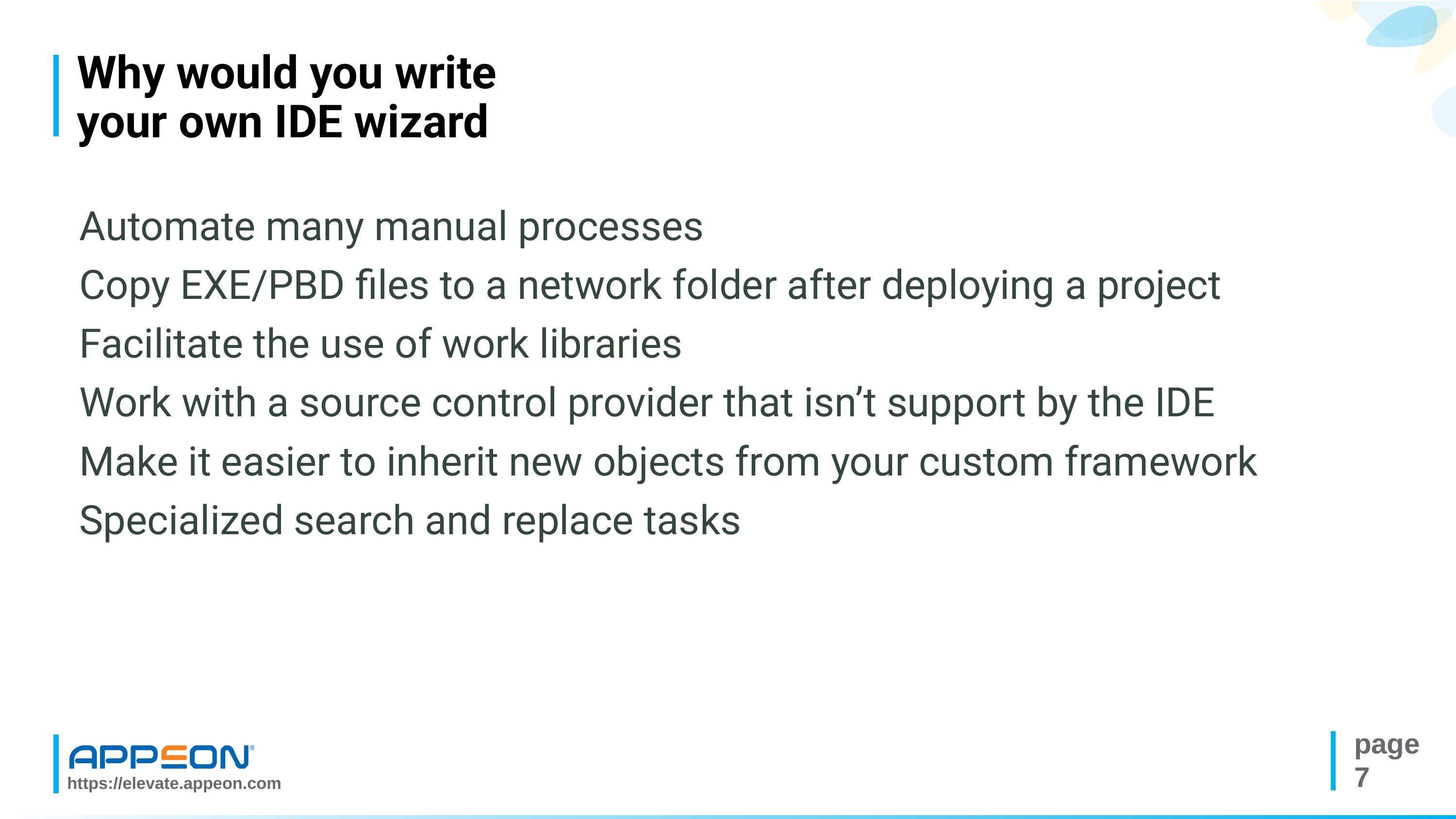

# Why would you write your own IDE wizard
Automate many manual processes
Copy EXE/PBD files to a network folder after deploying a project
Facilitate the use of work libraries
Work with a source control provider that isn’t support by the IDE
Make it easier to inherit new objects from your custom framework
Specialized search and replace tasks